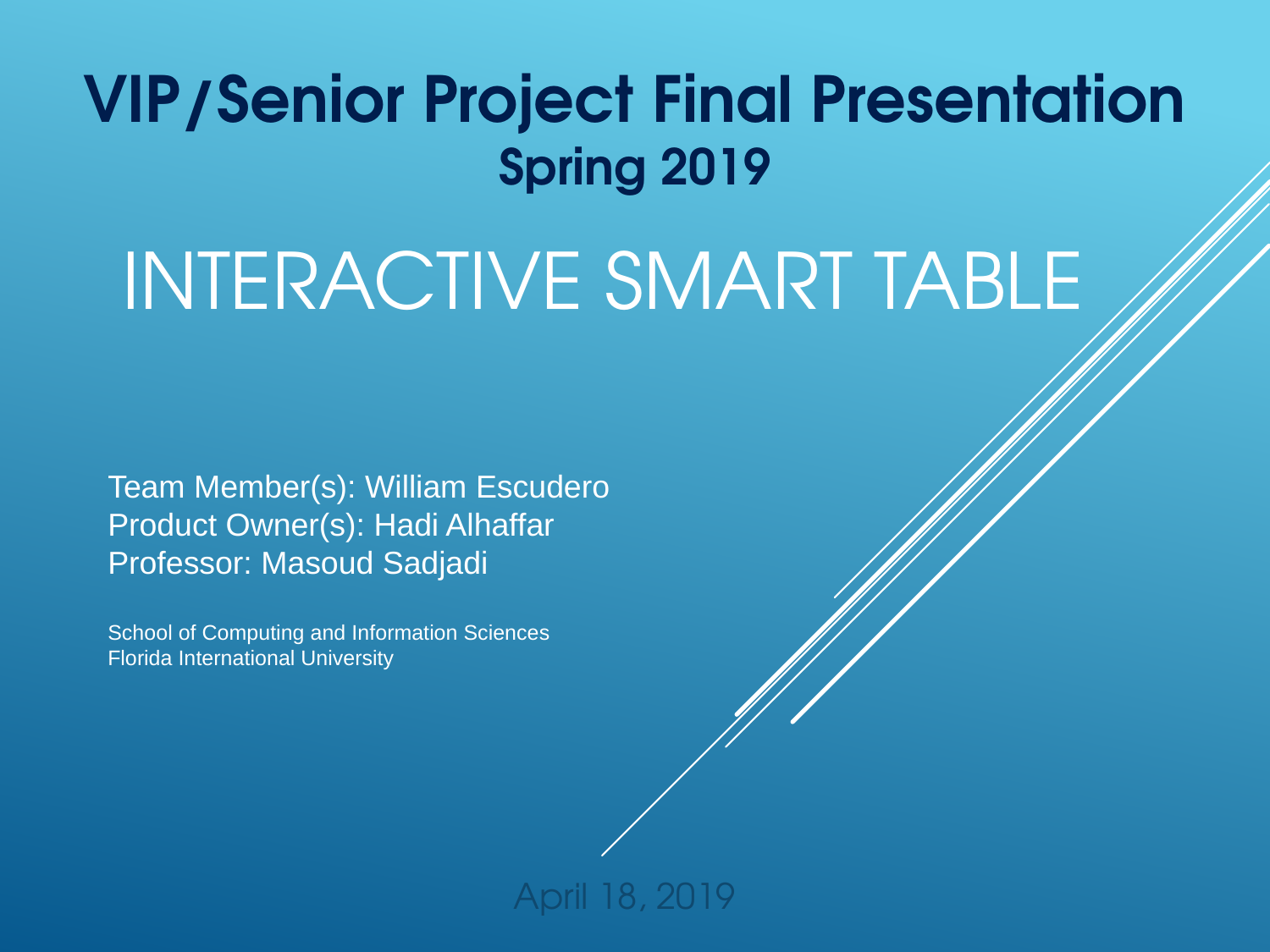

VIP/Senior Project Final Presentation
Spring 2019
# Interactive Smart Table
Team Member(s): William Escudero
Product Owner(s): Hadi Alhaffar
Professor: Masoud Sadjadi
School of Computing and Information Sciences
Florida International University
April 18, 2019